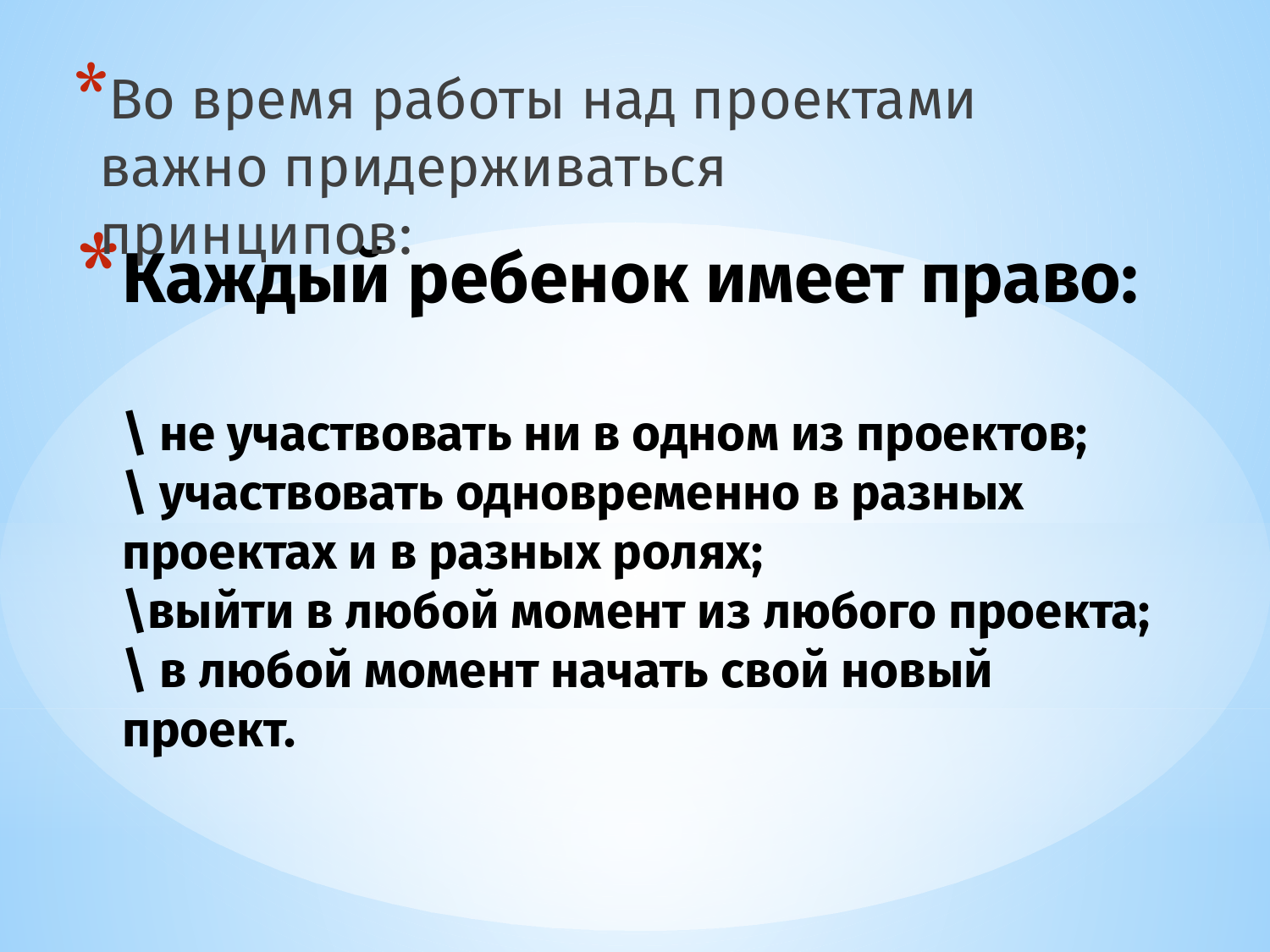

Во время работы над проектами важно придерживаться принципов:

# Каждый ребенок имеет право: \ не участвовать ни в одном из проектов; \ участвовать одновременно в разных проектах и в разных ролях; \выйти в любой момент из любого проекта; \ в любой момент начать свой новый проект.